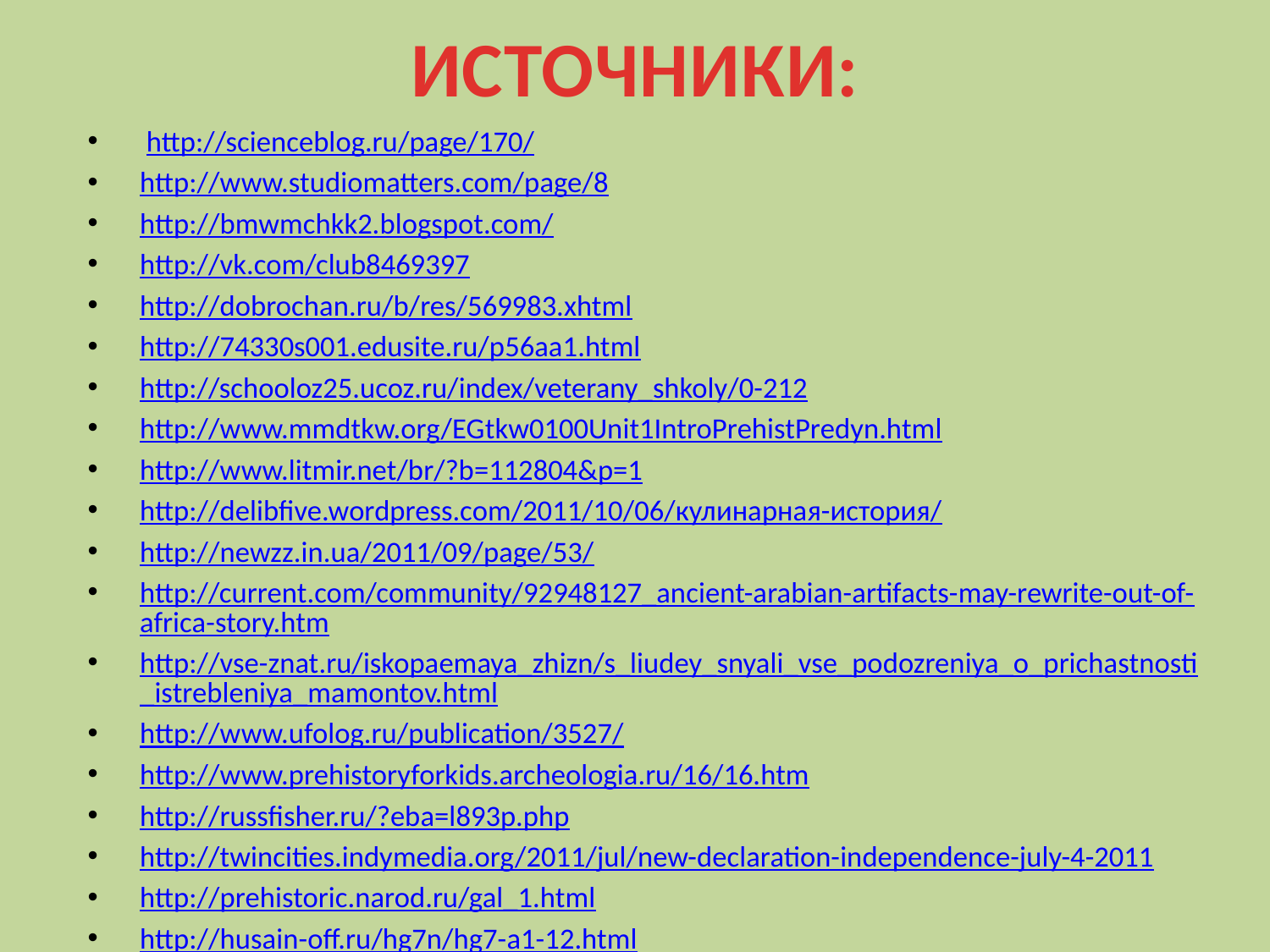

# ИСТОЧНИКИ:
 http://scienceblog.ru/page/170/
http://www.studiomatters.com/page/8
http://bmwmchkk2.blogspot.com/
http://vk.com/club8469397
http://dobrochan.ru/b/res/569983.xhtml
http://74330s001.edusite.ru/p56aa1.html
http://schooloz25.ucoz.ru/index/veterany_shkoly/0-212
http://www.mmdtkw.org/EGtkw0100Unit1IntroPrehistPredyn.html
http://www.litmir.net/br/?b=112804&p=1
http://delibfive.wordpress.com/2011/10/06/кулинарная-история/
http://newzz.in.ua/2011/09/page/53/
http://current.com/community/92948127_ancient-arabian-artifacts-may-rewrite-out-of-africa-story.htm
http://vse-znat.ru/iskopaemaya_zhizn/s_liudey_snyali_vse_podozreniya_o_prichastnosti_istrebleniya_mamontov.html
http://www.ufolog.ru/publication/3527/
http://www.prehistoryforkids.archeologia.ru/16/16.htm
http://russfisher.ru/?eba=l893p.php
http://twincities.indymedia.org/2011/jul/new-declaration-independence-july-4-2011
http://prehistoric.narod.ru/gal_1.html
http://husain-off.ru/hg7n/hg7-a1-12.html